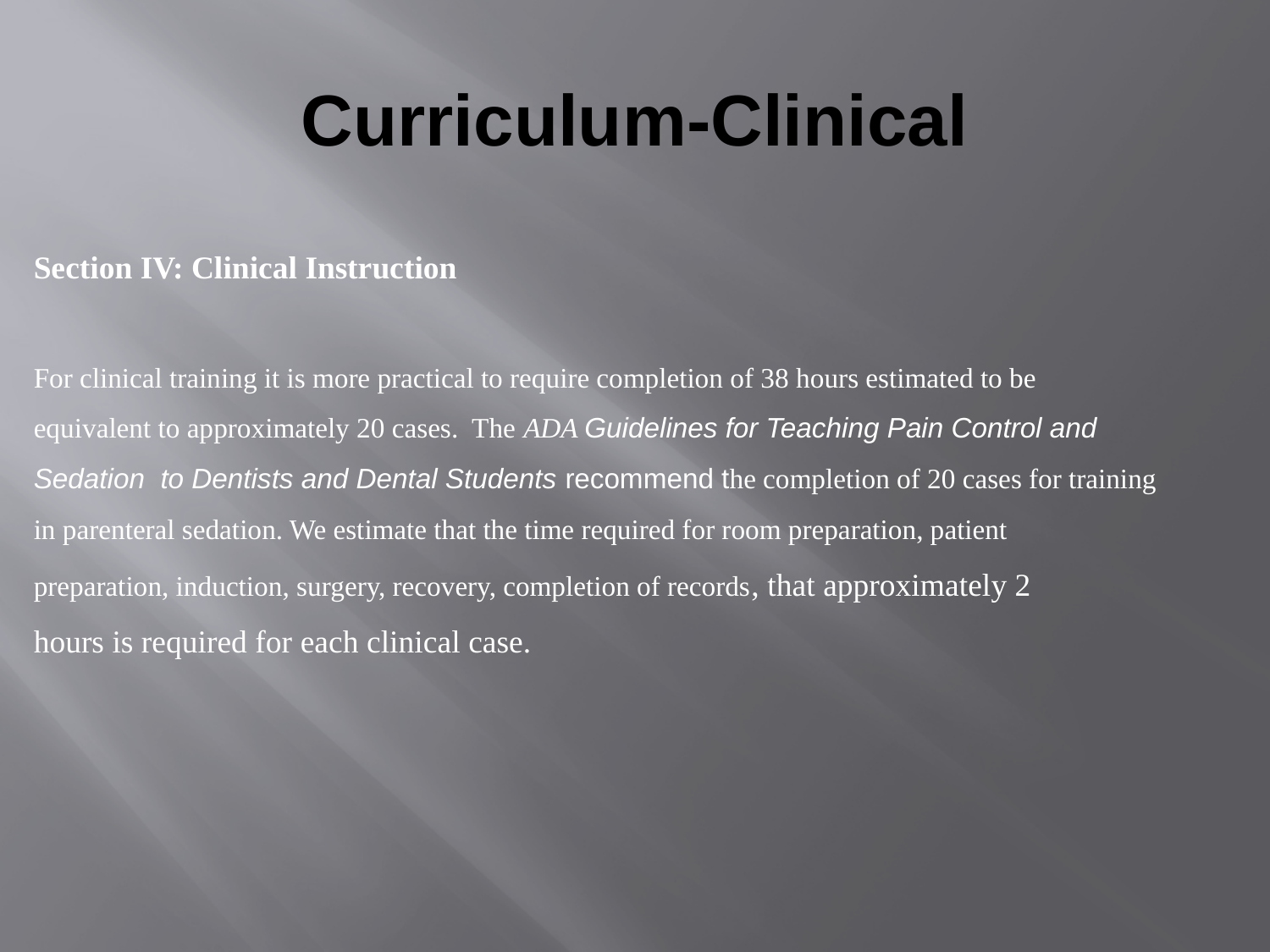

# Curriculum-Clinical
Section IV: Clinical Instruction

For clinical training it is more practical to require completion of 38 hours estimated to be
equivalent to approximately 20 cases.  The ADA Guidelines for Teaching Pain Control and
Sedation  to Dentists and Dental Students recommend the completion of 20 cases for training
in parenteral sedation. We estimate that the time required for room preparation, patient
preparation, induction, surgery, recovery, completion of records, that approximately 2
hours is required for each clinical case.